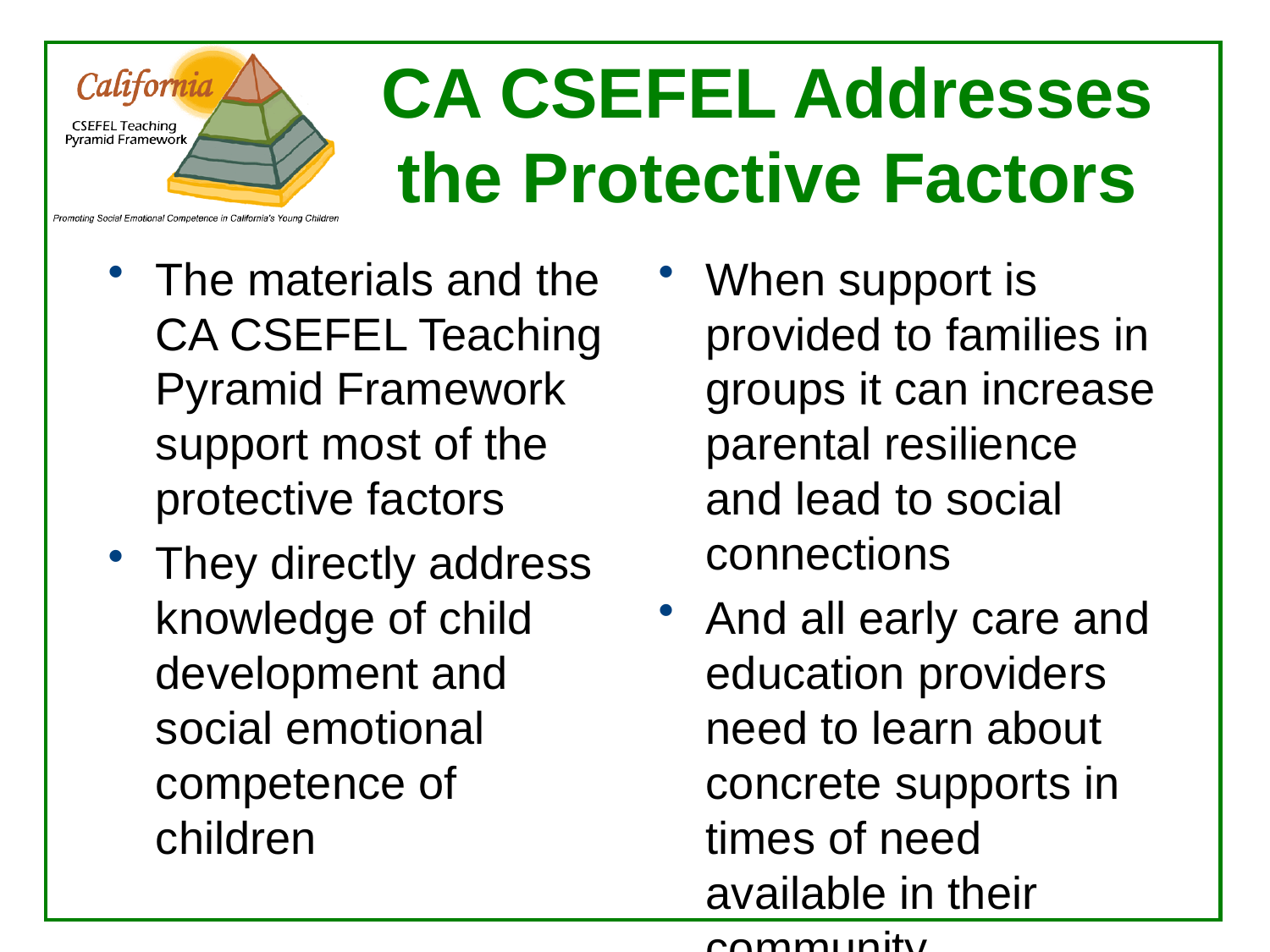

# CA CSEFEL Addresses the Protective Factors
The materials and the CA CSEFEL Teaching Pyramid Framework support most of the protective factors
They directly address knowledge of child development and social emotional competence of children
When support is provided to families in groups it can increase parental resilience and lead to social connections
And all early care and education providers need to learn about concrete supports in times of need available in their community